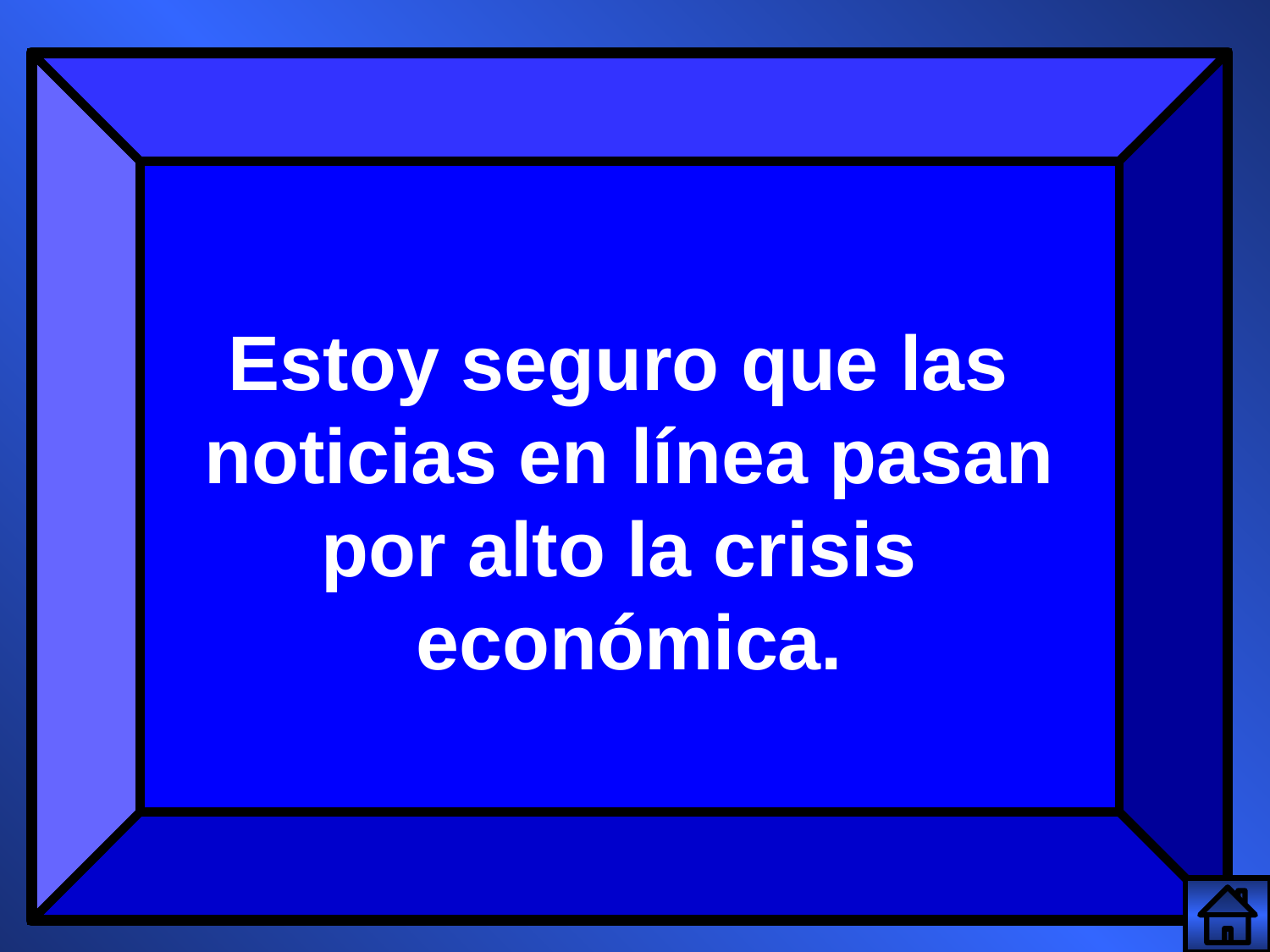

Estoy seguro que las
noticias en línea pasan
por alto la crisis
económica.